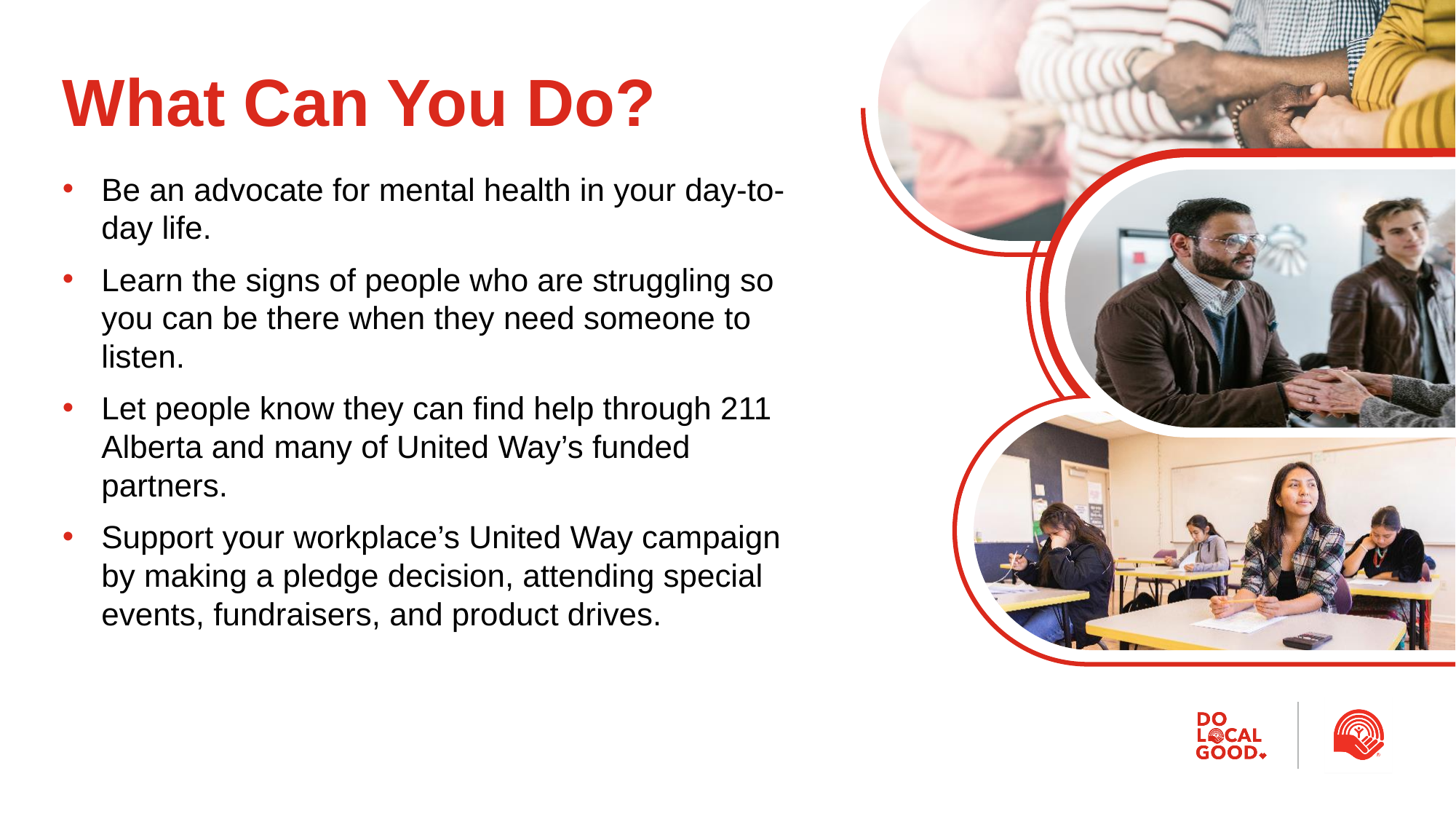

# What Can You Do?
Be an advocate for mental health in your day-to-day life.
Learn the signs of people who are struggling so you can be there when they need someone to listen.
Let people know they can find help through 211 Alberta and many of United Way’s funded partners.
Support your workplace’s United Way campaign by making a pledge decision, attending special events, fundraisers, and product drives.